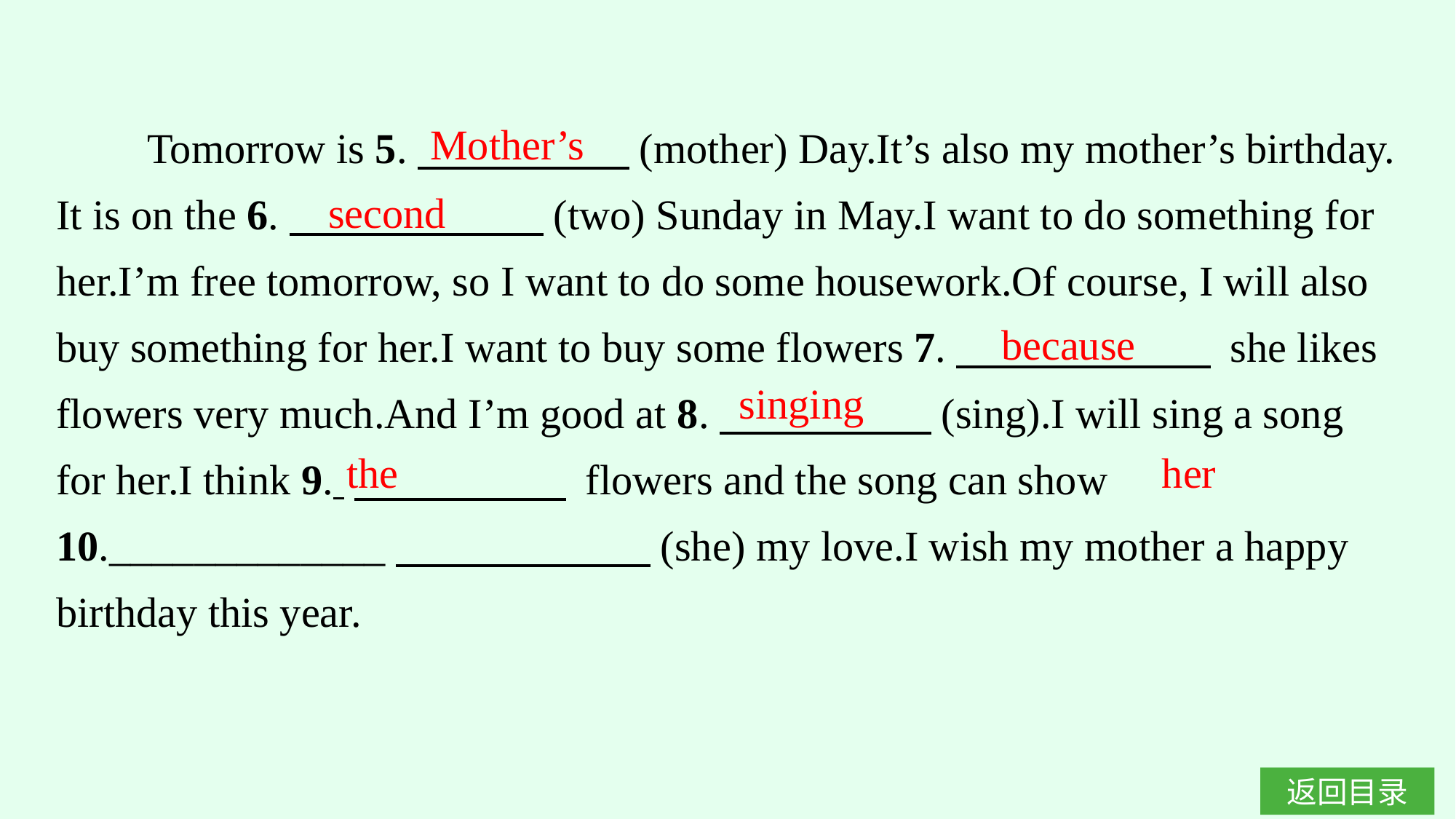

Tomorrow is 5.　　　　　(mother) Day.It’s also my mother’s birthday. It is on the 6.　　　　　　(two) Sunday in May.I want to do something for her.I’m free tomorrow, so I want to do some housework.Of course, I will also buy something for her.I want to buy some flowers 7.　　　　　　 she likes flowers very much.And I’m good at 8.　　　　　(sing).I will sing a song for her.I think 9. 　　　　　 flowers and the song can show 10._____________　　　　　　(she) my love.I wish my mother a happy birthday this year.
Mother’s
second
because
singing
the
her